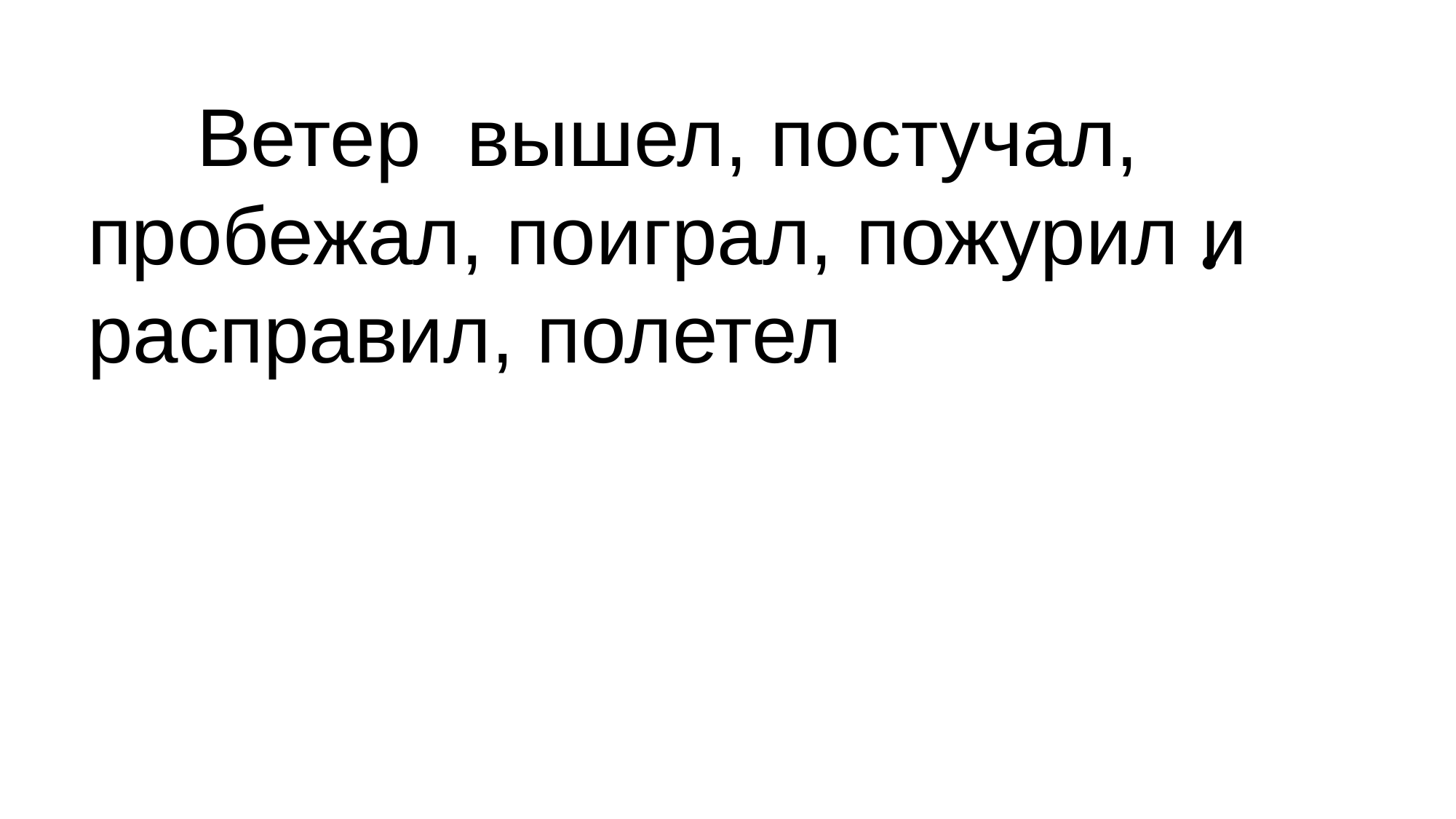

Ветер  вышел, постучал, пробежал, поиграл, пожурил и расправил, полетел
.